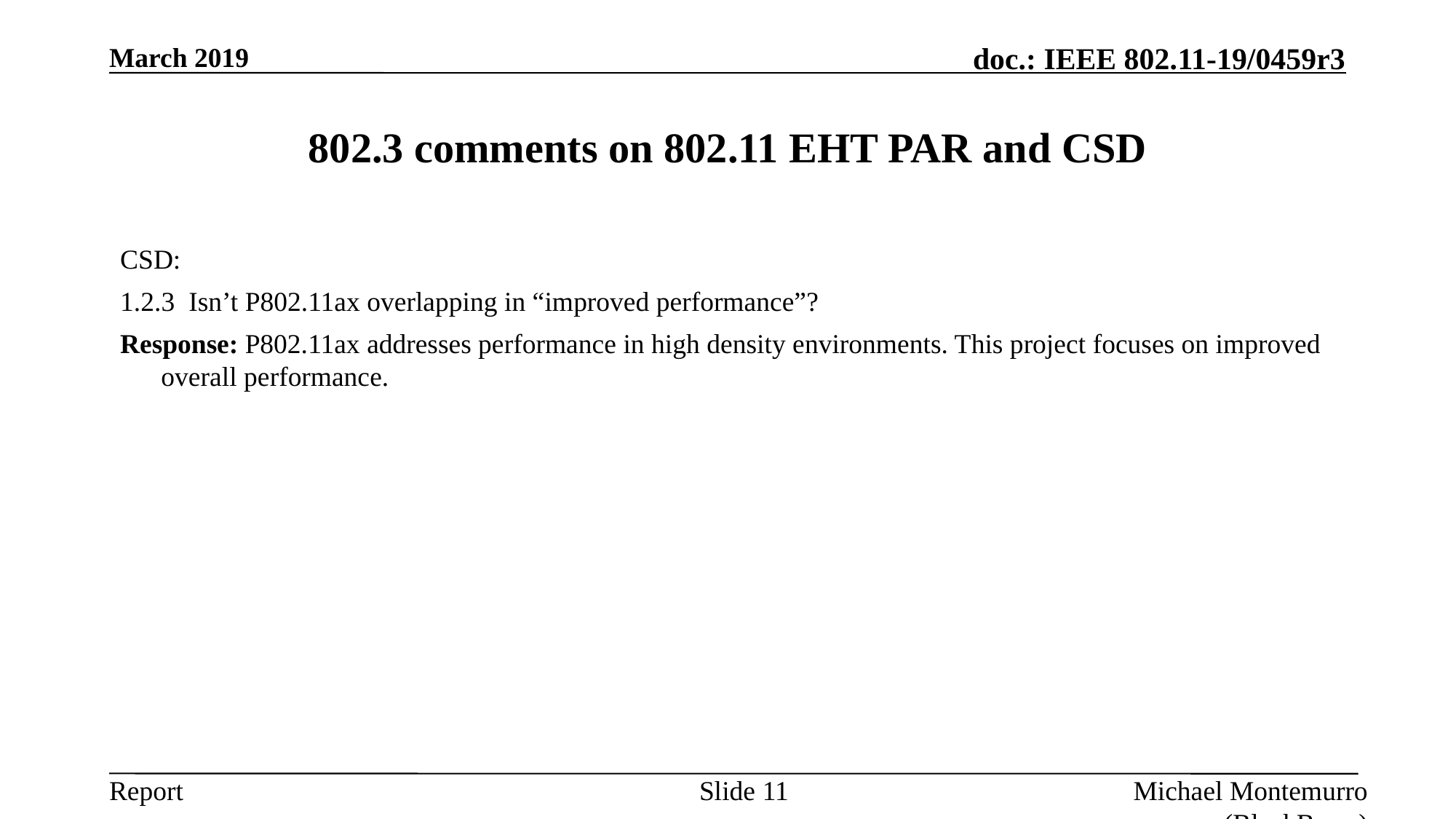

March 2019
# 802.3 comments on 802.11 EHT PAR and CSD
CSD:
1.2.3  Isn’t P802.11ax overlapping in “improved performance”?
Response: P802.11ax addresses performance in high density environments. This project focuses on improved overall performance.

Slide 11
Michael Montemurro (BlackBerry)